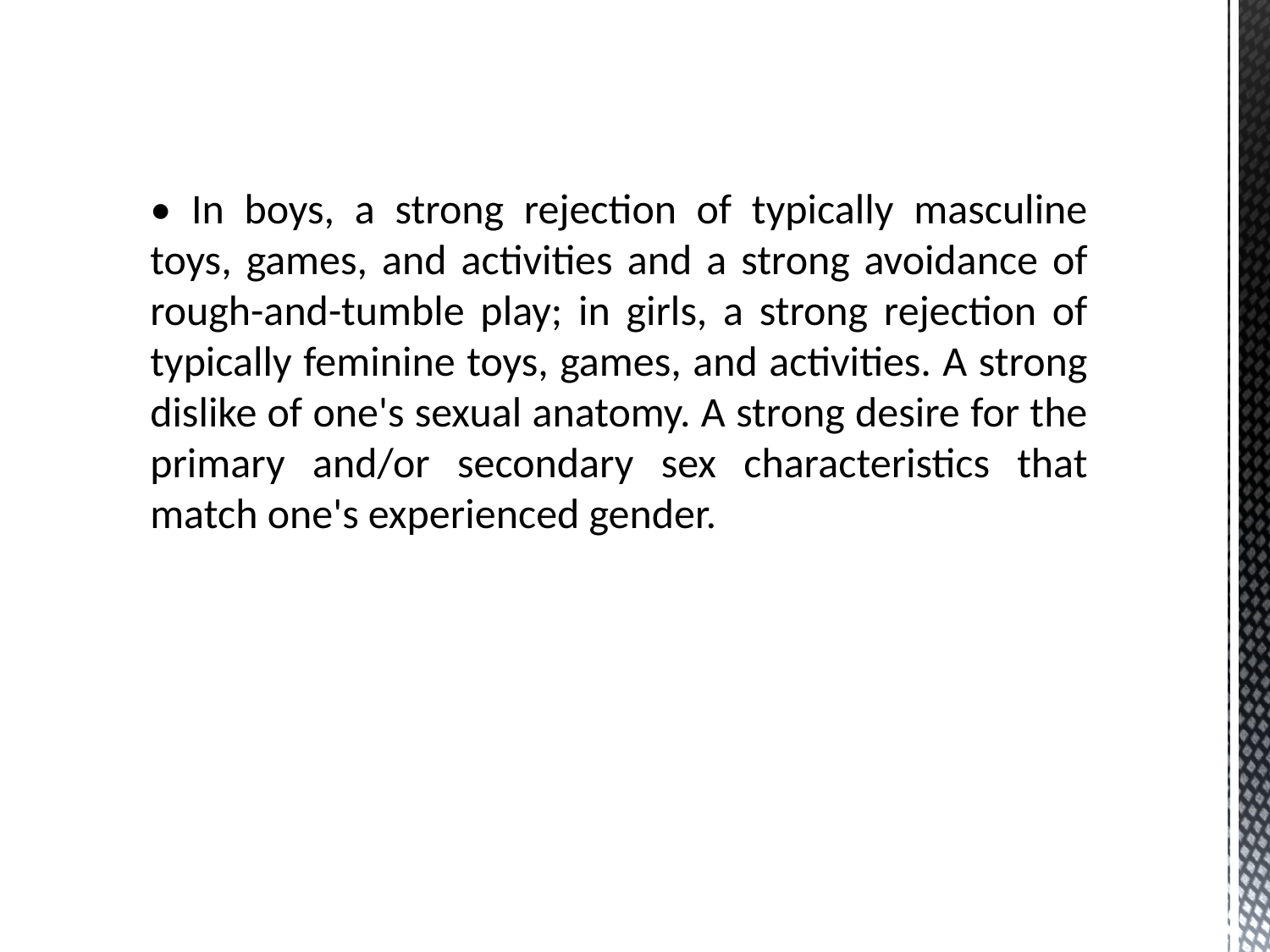

• In boys, a strong rejection of typically masculine toys, games, and activities and a strong avoidance of rough-and-tumble play; in girls, a strong rejection of typically feminine toys, games, and activities. A strong dislike of one's sexual anatomy. A strong desire for the primary and/or secondary sex characteristics that match one's experienced gender.